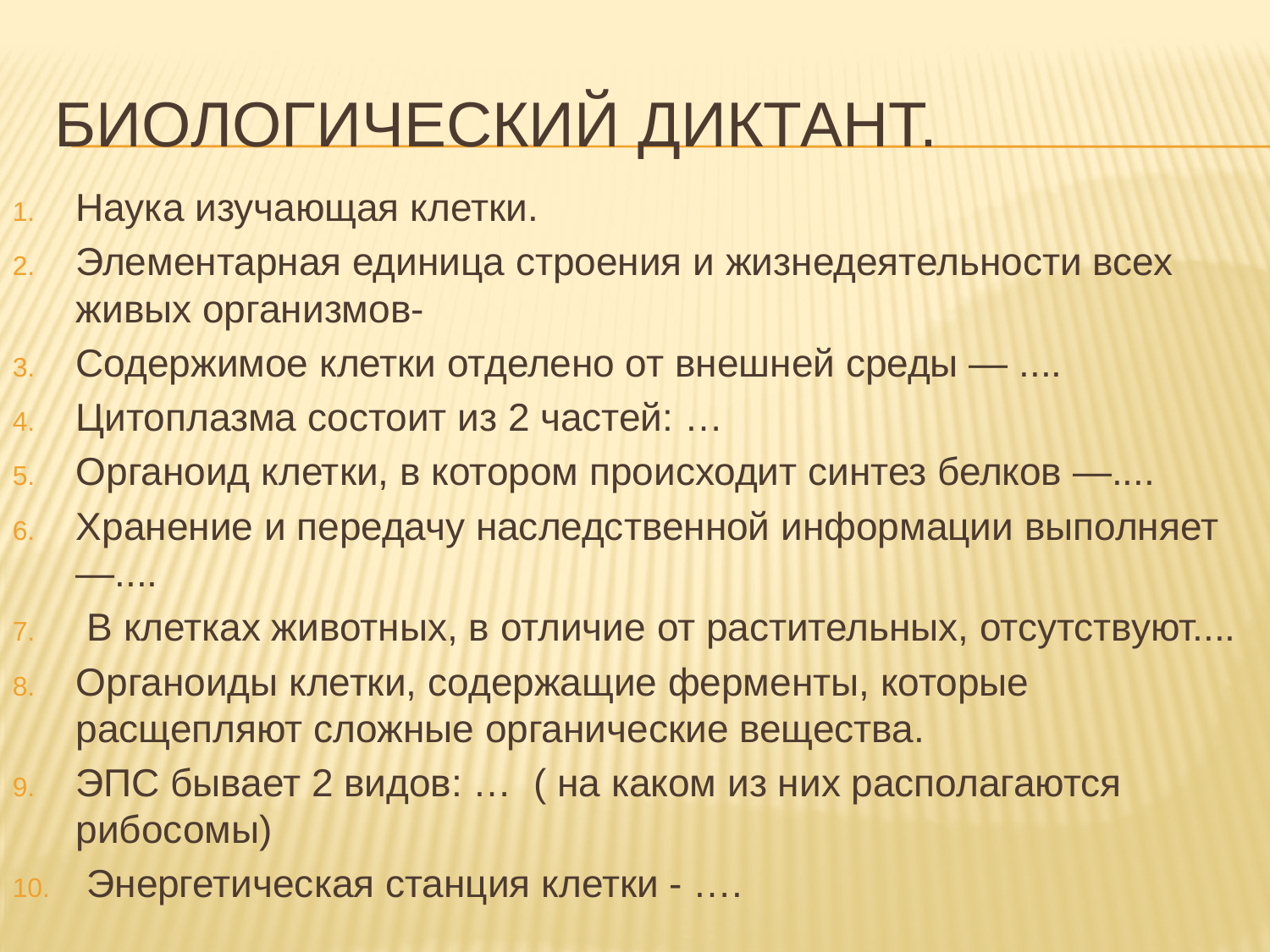

# Биологический Диктант.
Наука изучающая клетки.
Элементарная единица строения и жизнедеятельности всех живых организмов-
Содержимое клетки отделено от внешней среды — ....
Цитоплазма состоит из 2 частей: …
Органоид клетки, в котором происходит синтез белков —....
Хранение и передачу наследственной информации выполняет —....
 В клетках животных, в отличие от растительных, отсутствуют....
Органоиды клетки, содержащие ферменты, которые расщепляют сложные органические вещества.
ЭПС бывает 2 видов: …  ( на каком из них располагаются рибосомы)
 Энергетическая станция клетки - ….